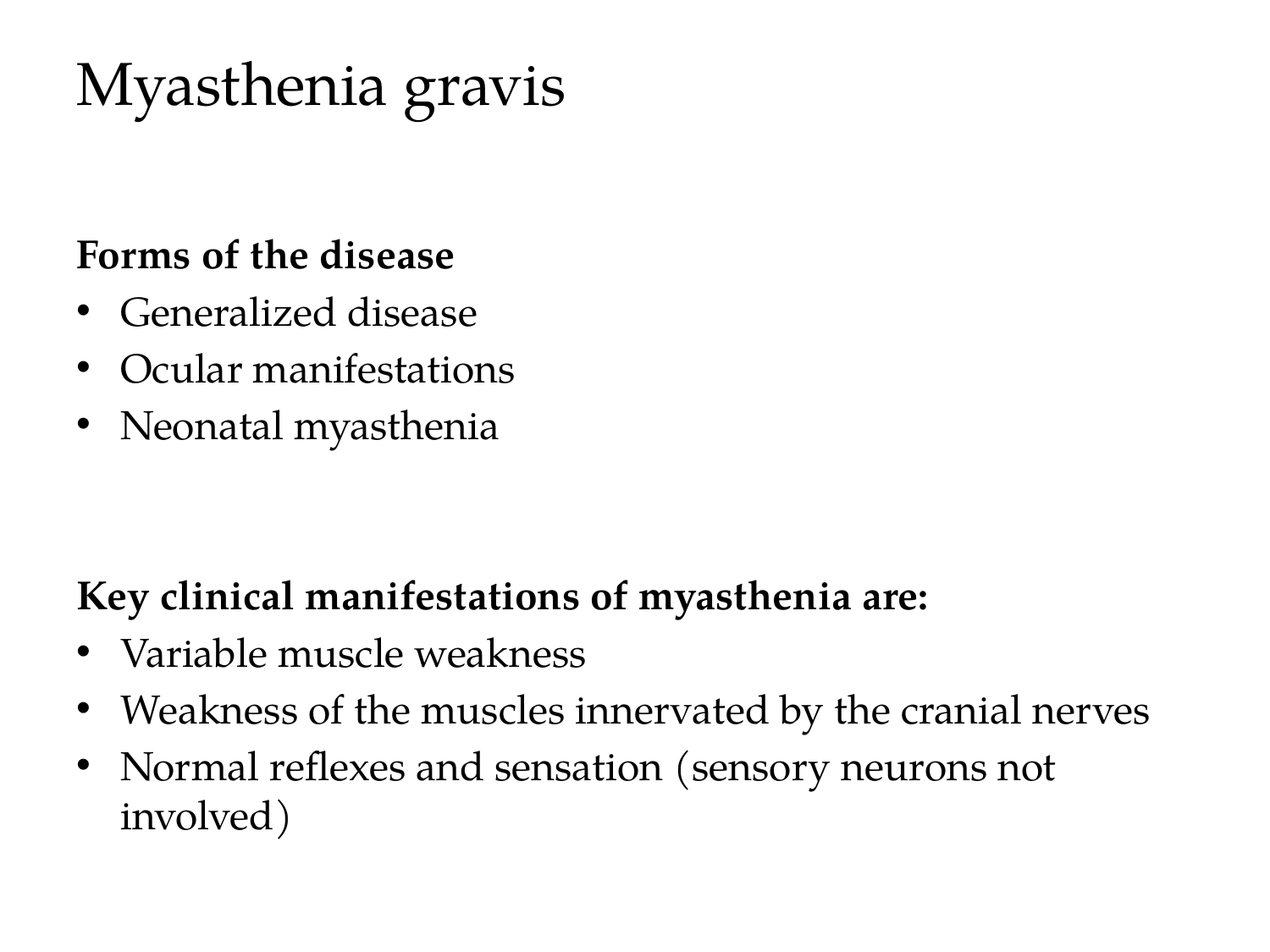

# Myasthenia gravis
Forms of the disease
Generalized disease
Ocular manifestations
Neonatal myasthenia

Key clinical manifestations of myasthenia are:
Variable muscle weakness
Weakness of the muscles innervated by the cranial nerves
Normal reflexes and sensation (sensory neurons not involved)